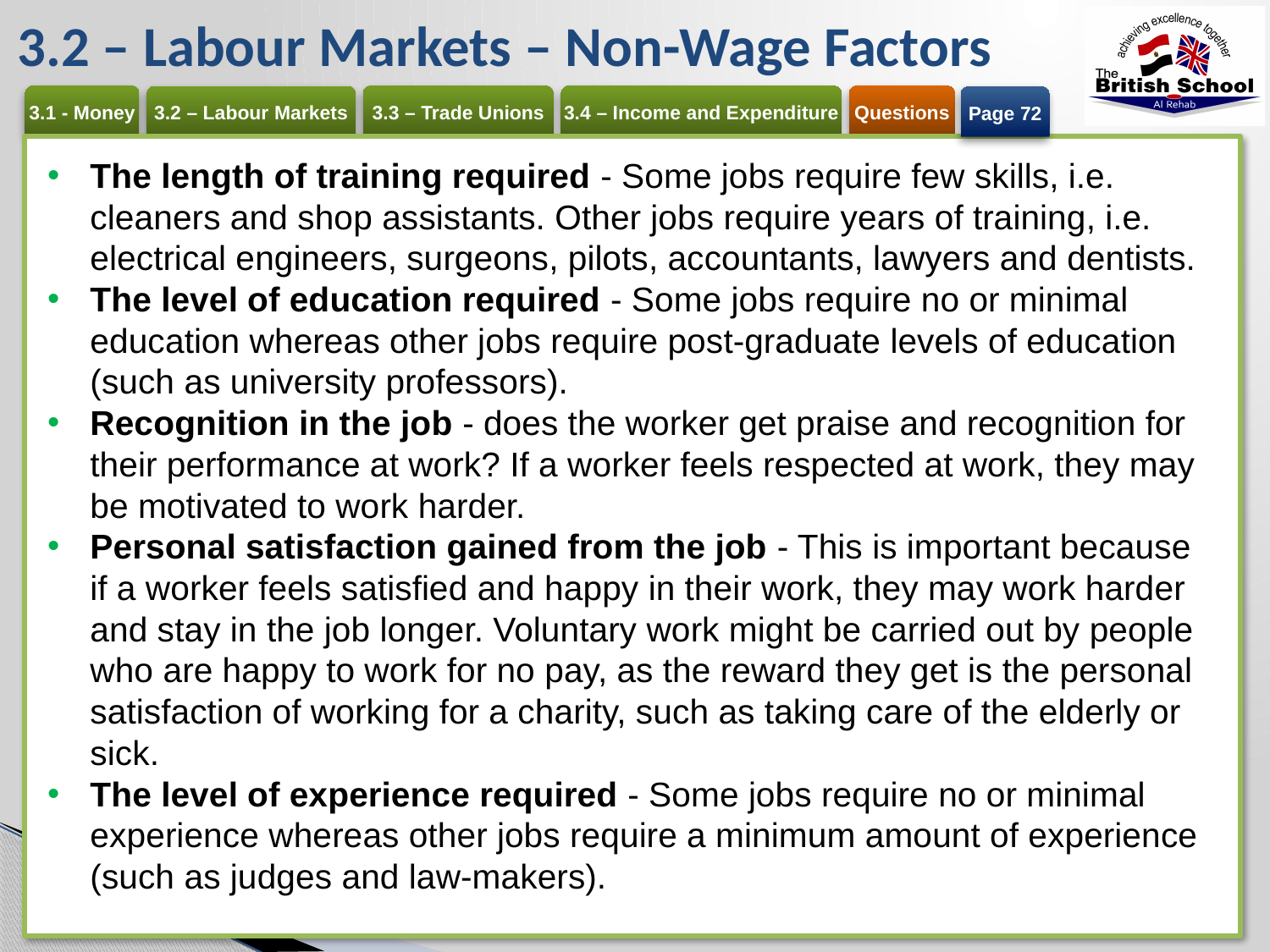

# 3.2 – Labour Markets – Non-Wage Factors
Page 72
The length of training required - Some jobs require few skills, i.e. cleaners and shop assistants. Other jobs require years of training, i.e. electrical engineers, surgeons, pilots, accountants, lawyers and dentists.
The level of education required - Some jobs require no or minimal education whereas other jobs require post-graduate levels of education (such as university professors).
Recognition in the job - does the worker get praise and recognition for their performance at work? If a worker feels respected at work, they may be motivated to work harder.
Personal satisfaction gained from the job - This is important because if a worker feels satisfied and happy in their work, they may work harder and stay in the job longer. Voluntary work might be carried out by people who are happy to work for no pay, as the reward they get is the personal satisfaction of working for a charity, such as taking care of the elderly or sick.
The level of experience required - Some jobs require no or minimal experience whereas other jobs require a minimum amount of experience (such as judges and law-makers).